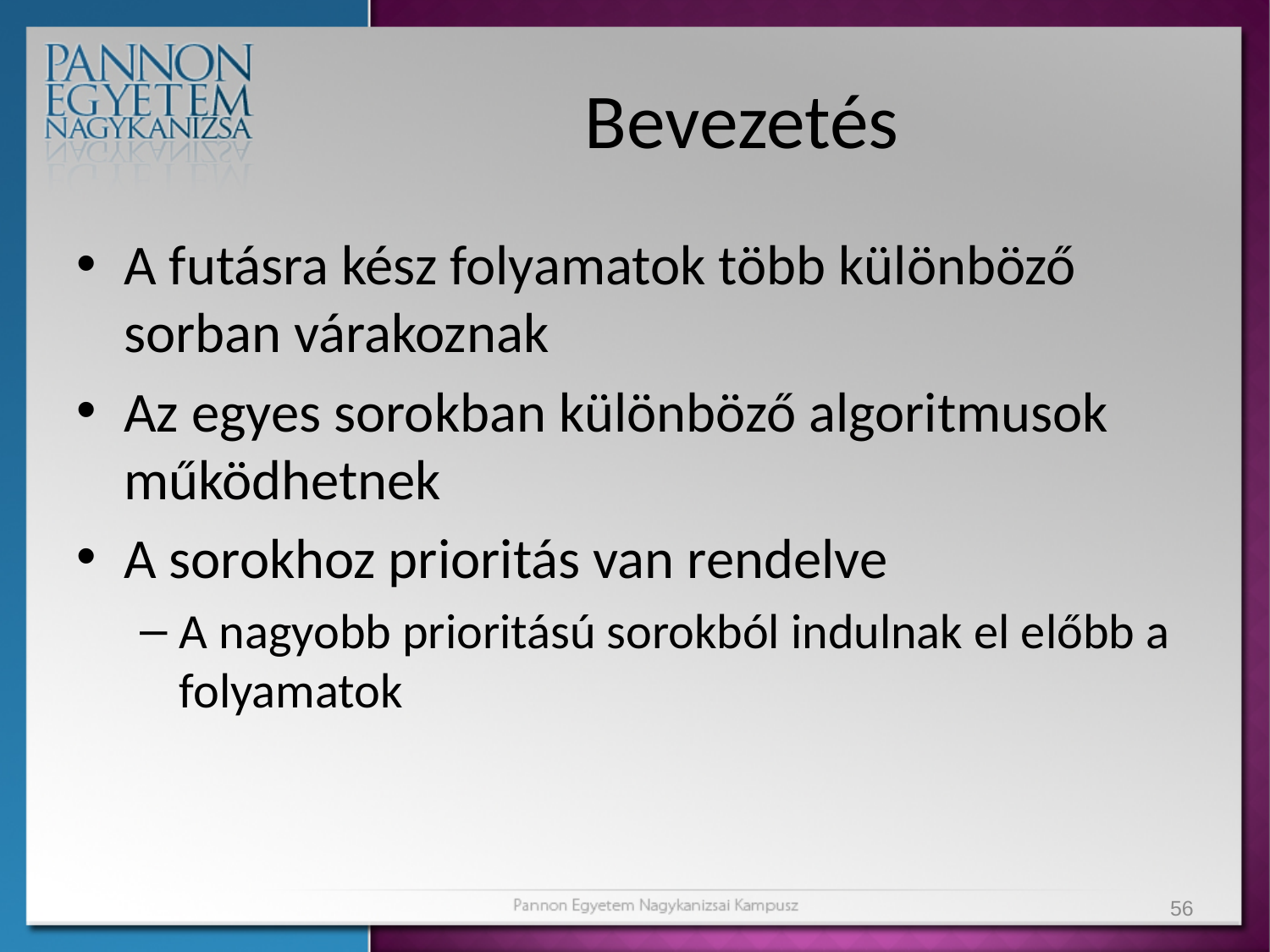

# Bevezetés
A futásra kész folyamatok több különböző sorban várakoznak
Az egyes sorokban különböző algoritmusok működhetnek
A sorokhoz prioritás van rendelve
A nagyobb prioritású sorokból indulnak el előbb a folyamatok
56